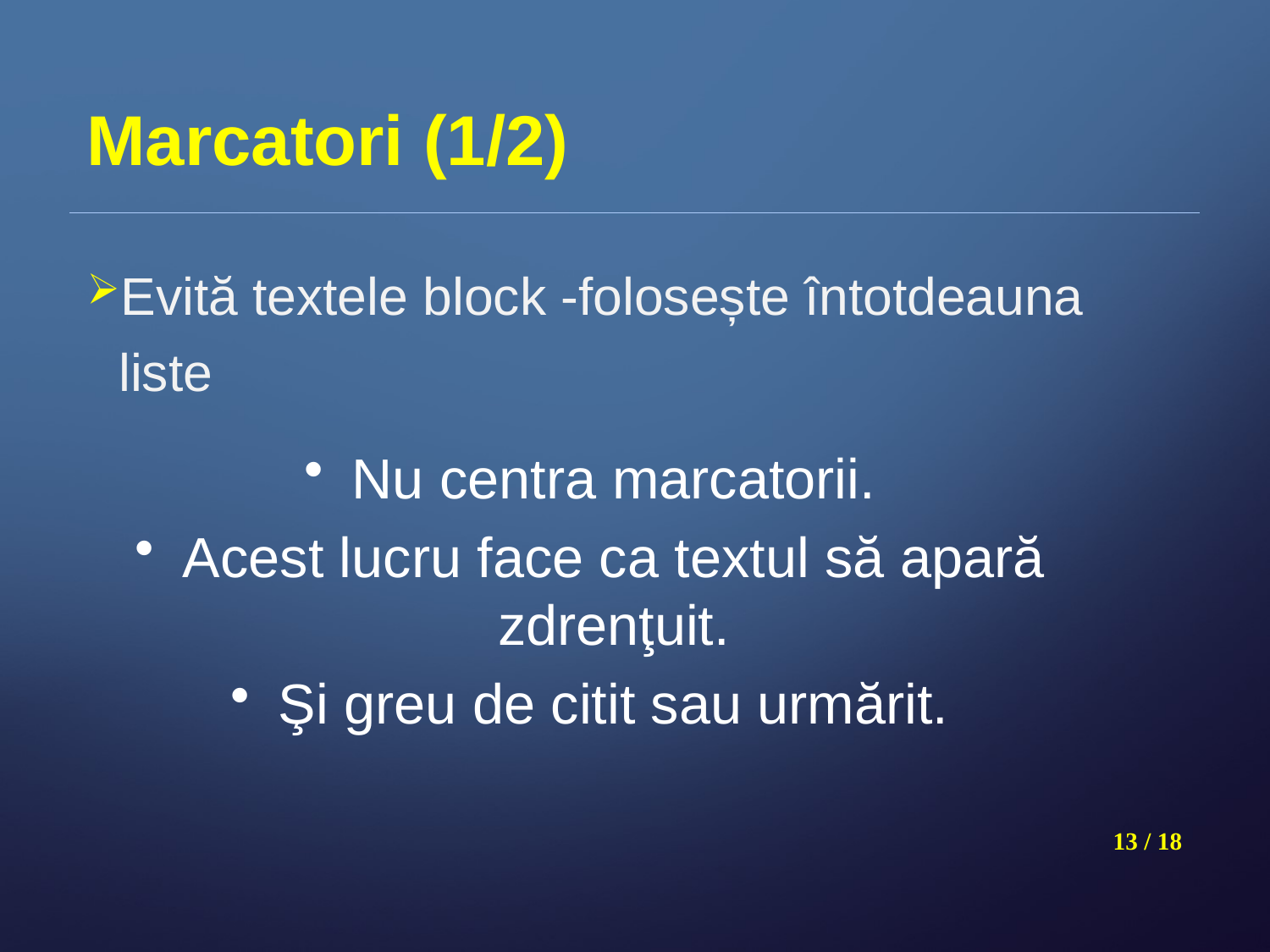

# Marcatori (1/2)
Evită textele block -folosește întotdeauna liste

Nu centra marcatorii.
Acest lucru face ca textul să apară zdrenţuit.
Şi greu de citit sau urmărit.

13 / 18